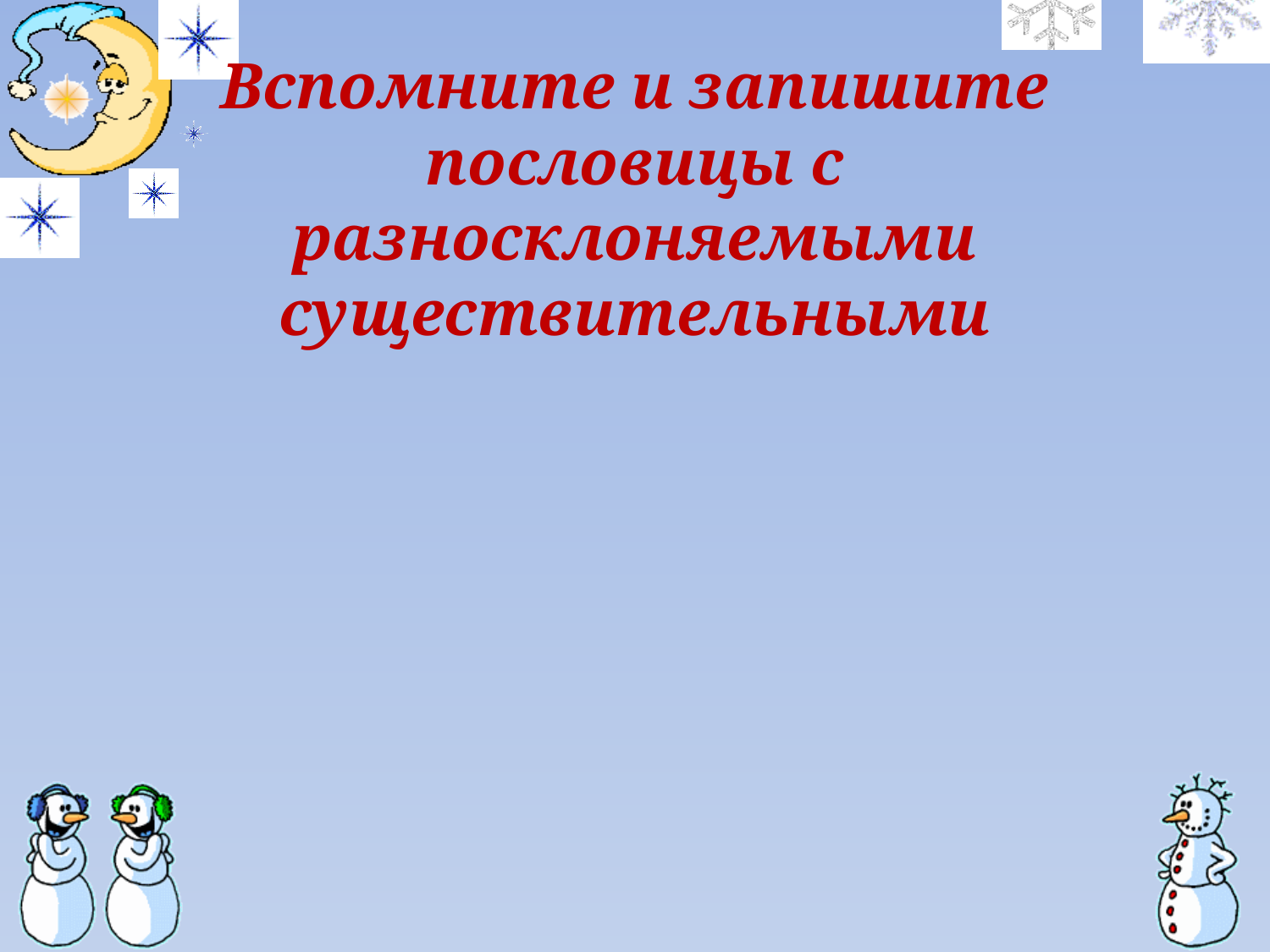

# Вспомните и запишите пословицы с разносклоняемыми существительными